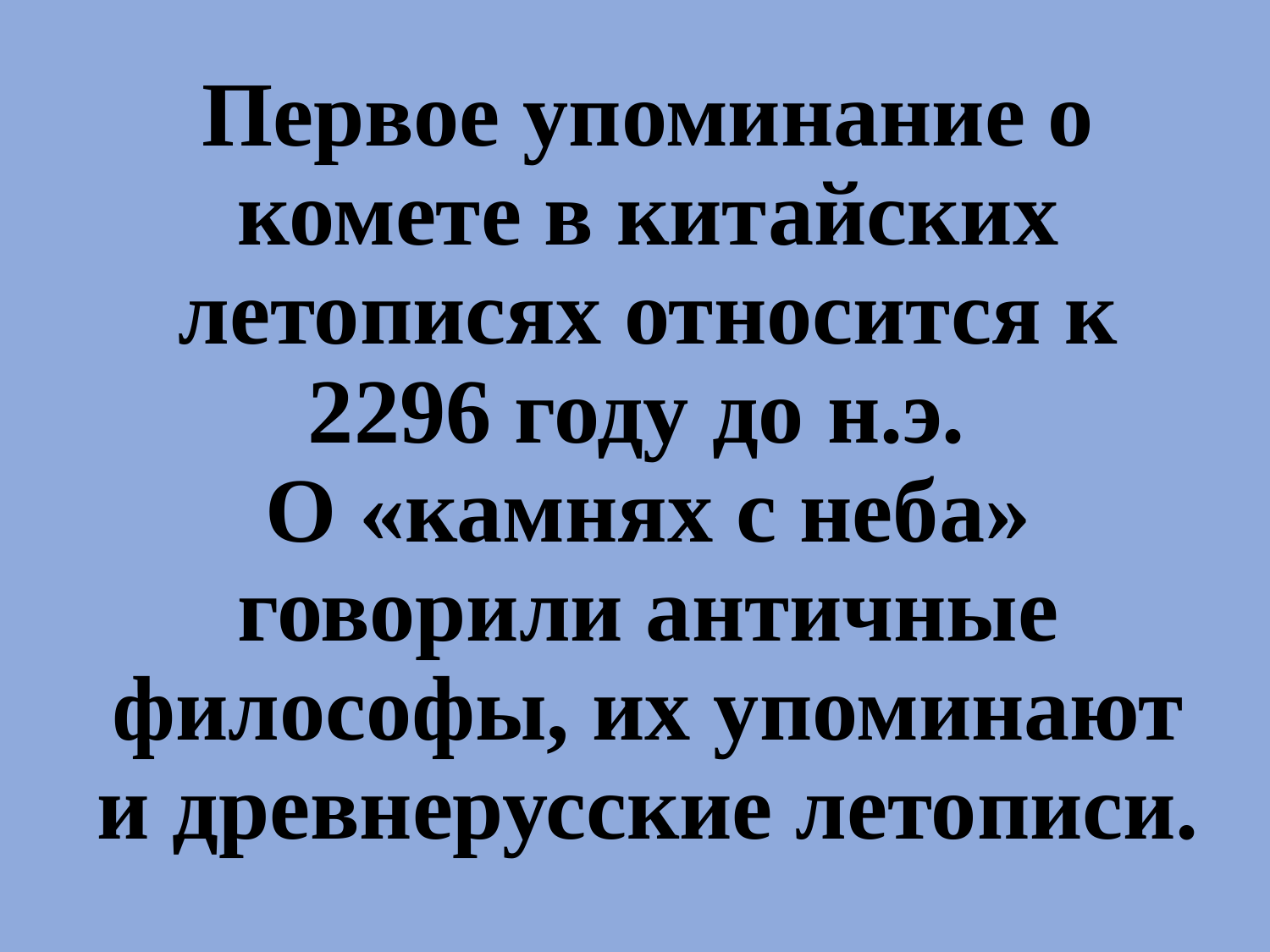

# Первое упоминание о комете в китайских летописях относится к 2296 году до н.э. О «камнях с неба» говорили античные философы, их упоминают и древнерусские летописи.